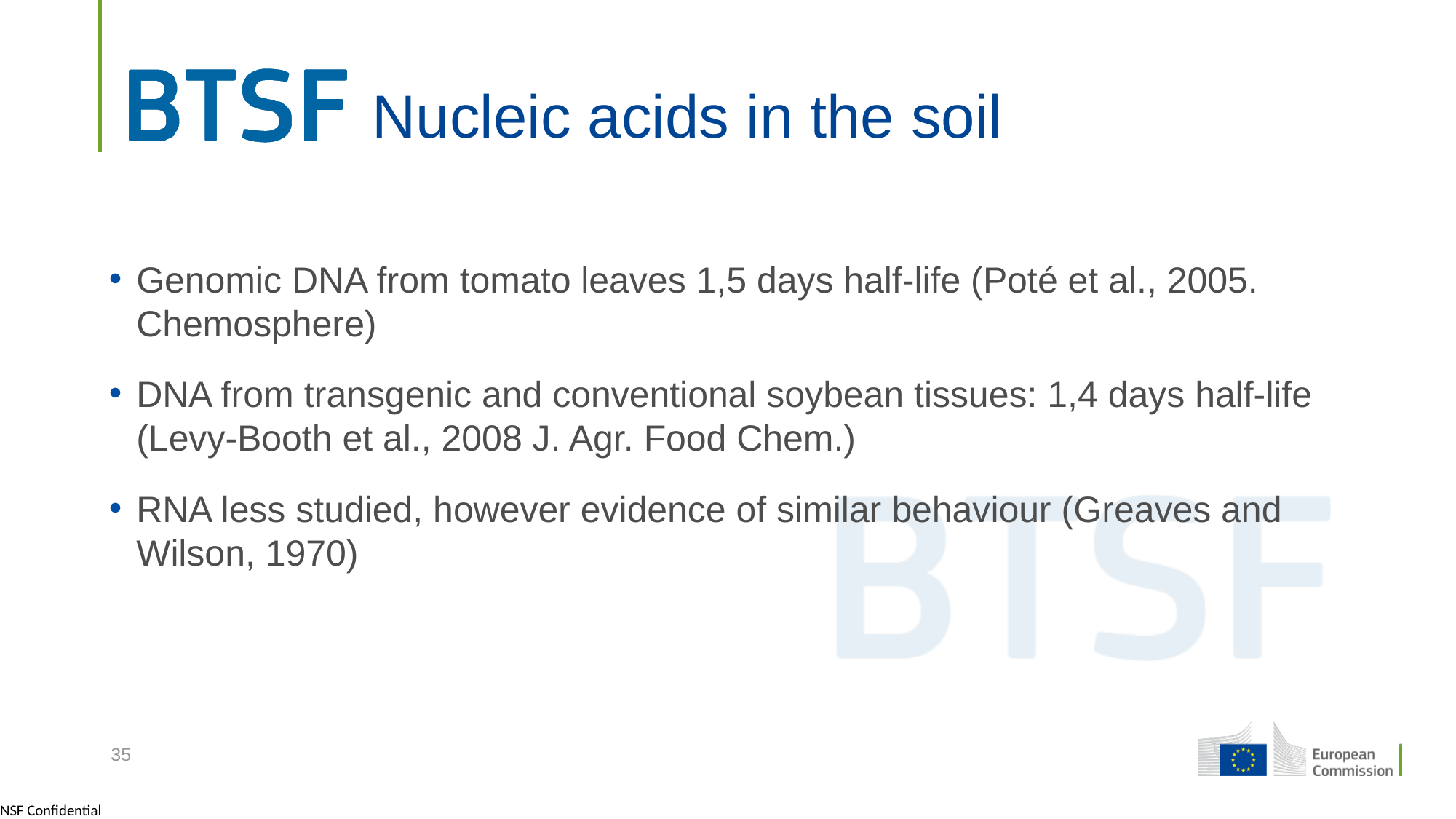

# Nucleic acids in the soil
Genomic DNA from tomato leaves 1,5 days half-life (Poté et al., 2005. Chemosphere)
DNA from transgenic and conventional soybean tissues: 1,4 days half-life (Levy-Booth et al., 2008 J. Agr. Food Chem.)
RNA less studied, however evidence of similar behaviour (Greaves and Wilson, 1970)
35